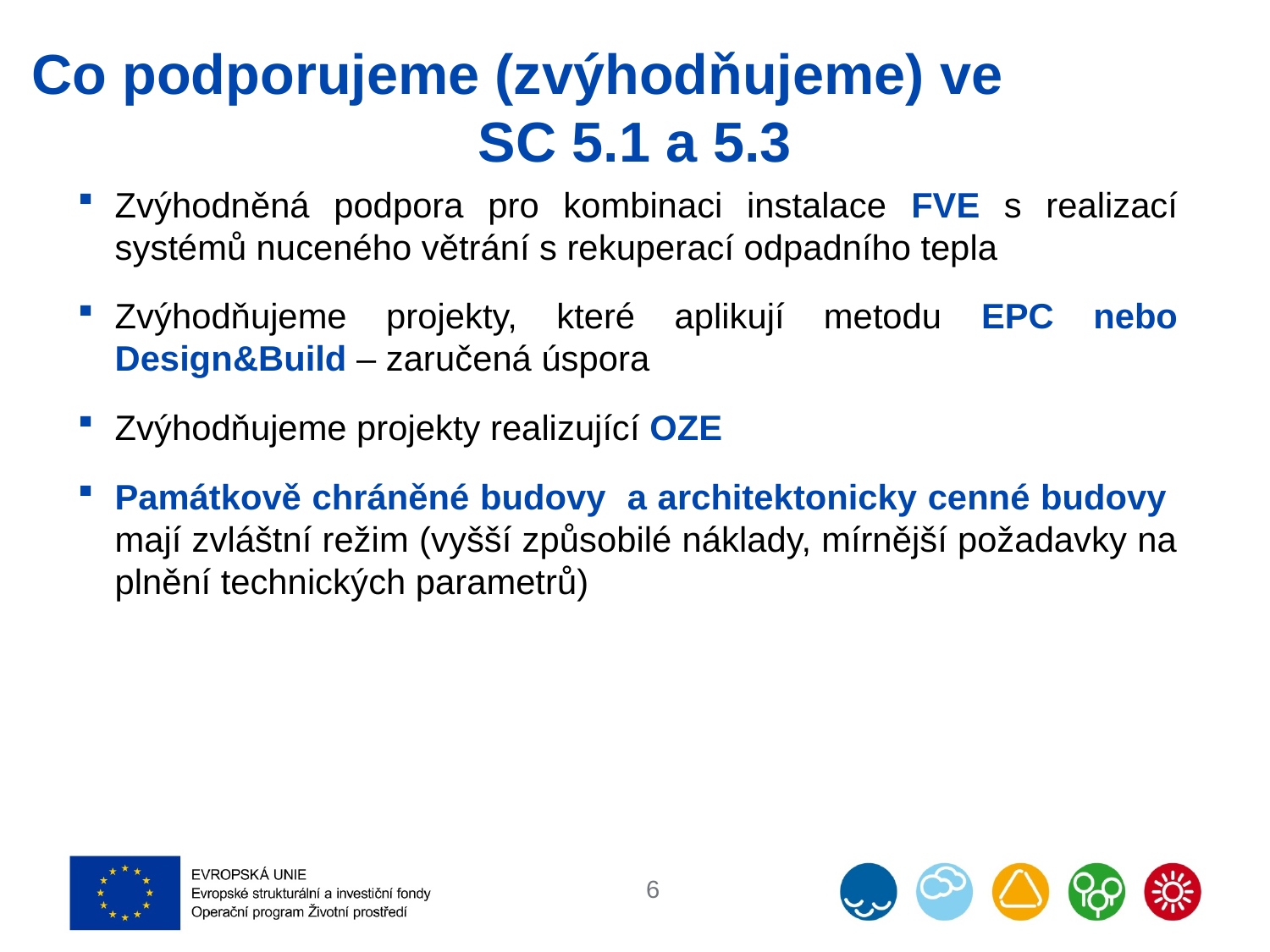

# Co podporujeme (zvýhodňujeme) ve                SC 5.1 a 5.3
Zvýhodněná podpora pro kombinaci instalace FVE s realizací systémů nuceného větrání s rekuperací odpadního tepla

Zvýhodňujeme projekty, které aplikují metodu EPC nebo Design&Build – zaručená úspora

Zvýhodňujeme projekty realizující OZE

Památkově chráněné budovy  a architektonicky cenné budovy  mají zvláštní režim (vyšší způsobilé náklady, mírnější požadavky na plnění technických parametrů)

6